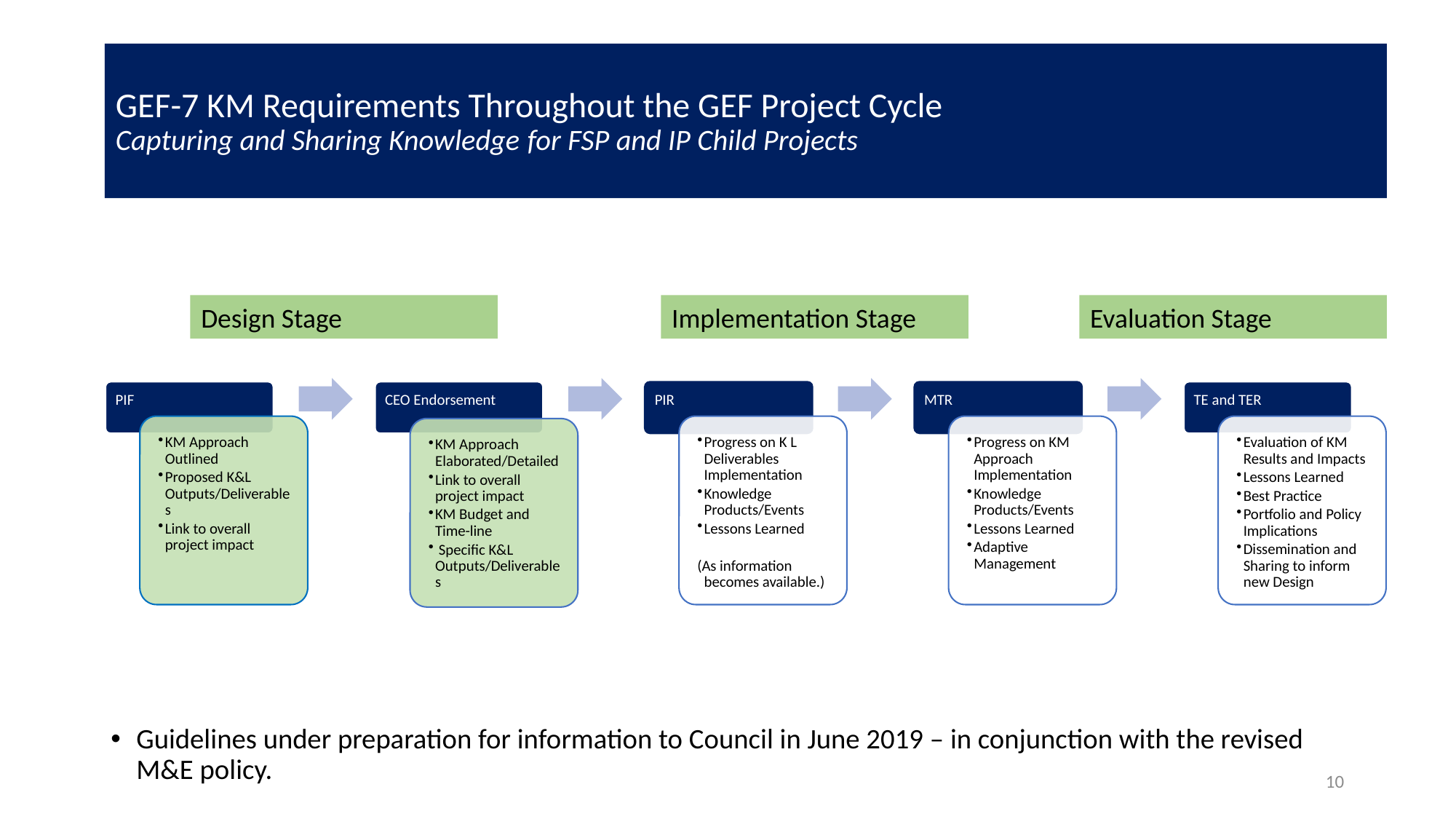

# GEF-7 KM Requirements Throughout the GEF Project Cycle Capturing and Sharing Knowledge for FSP and IP Child Projects

Guidelines under preparation for information to Council in June 2019 – in conjunction with the revised M&E policy.

PIF
KM Approach Outlined
Proposed K&L Outputs/Deliverables
Link to overall project impact

CEO Endorsement
KM Approach Elaborated/Detailed
Link to overall project impact
KM Budget and Time-line
 Specific K&L Outputs/Deliverables

PIR
Progress on K L Deliverables Implementation
Knowledge Products/Events
Lessons Learned

(As information becomes available.)

MTR
Progress on KM Approach Implementation
Knowledge Products/Events
Lessons Learned
Adaptive Management

TE and TER
Evaluation of KM Results and Impacts
Lessons Learned
Best Practice
Portfolio and Policy Implications
Dissemination and Sharing to inform new Design
Design Stage
Implementation Stage
Evaluation Stage
10